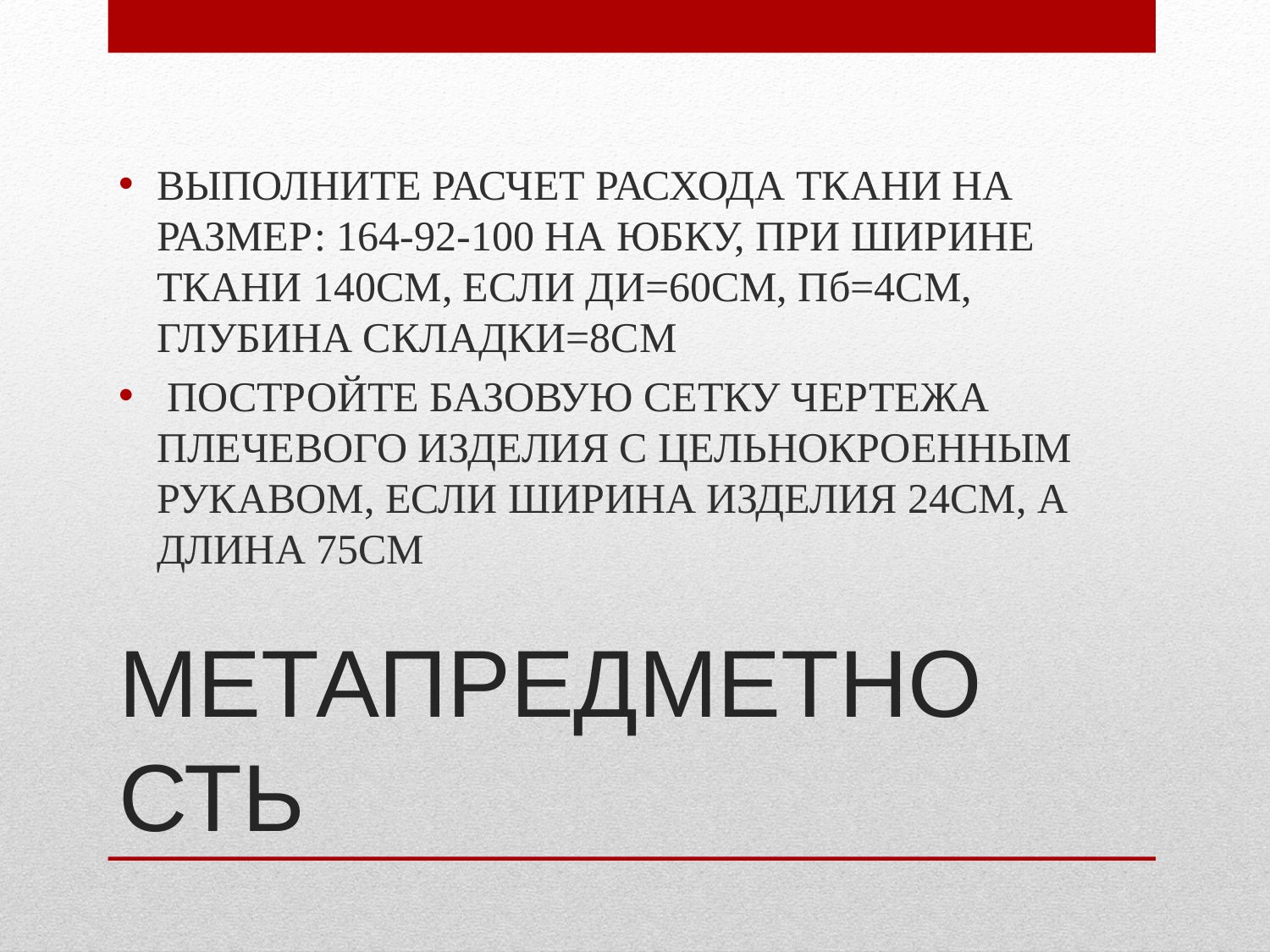

ВЫПОЛНИТЕ РАСЧЕТ РАСХОДА ТКАНИ НА РАЗМЕР: 164-92-100 НА ЮБКУ, ПРИ ШИРИНЕ ТКАНИ 140СМ, ЕСЛИ ДИ=60СМ, Пб=4СМ, ГЛУБИНА СКЛАДКИ=8СМ
 ПОСТРОЙТЕ БАЗОВУЮ СЕТКУ ЧЕРТЕЖА ПЛЕЧЕВОГО ИЗДЕЛИЯ С ЦЕЛЬНОКРОЕННЫМ РУКАВОМ, ЕСЛИ ШИРИНА ИЗДЕЛИЯ 24СМ, А ДЛИНА 75СМ
# МЕТАПРЕДМЕТНОСТЬ